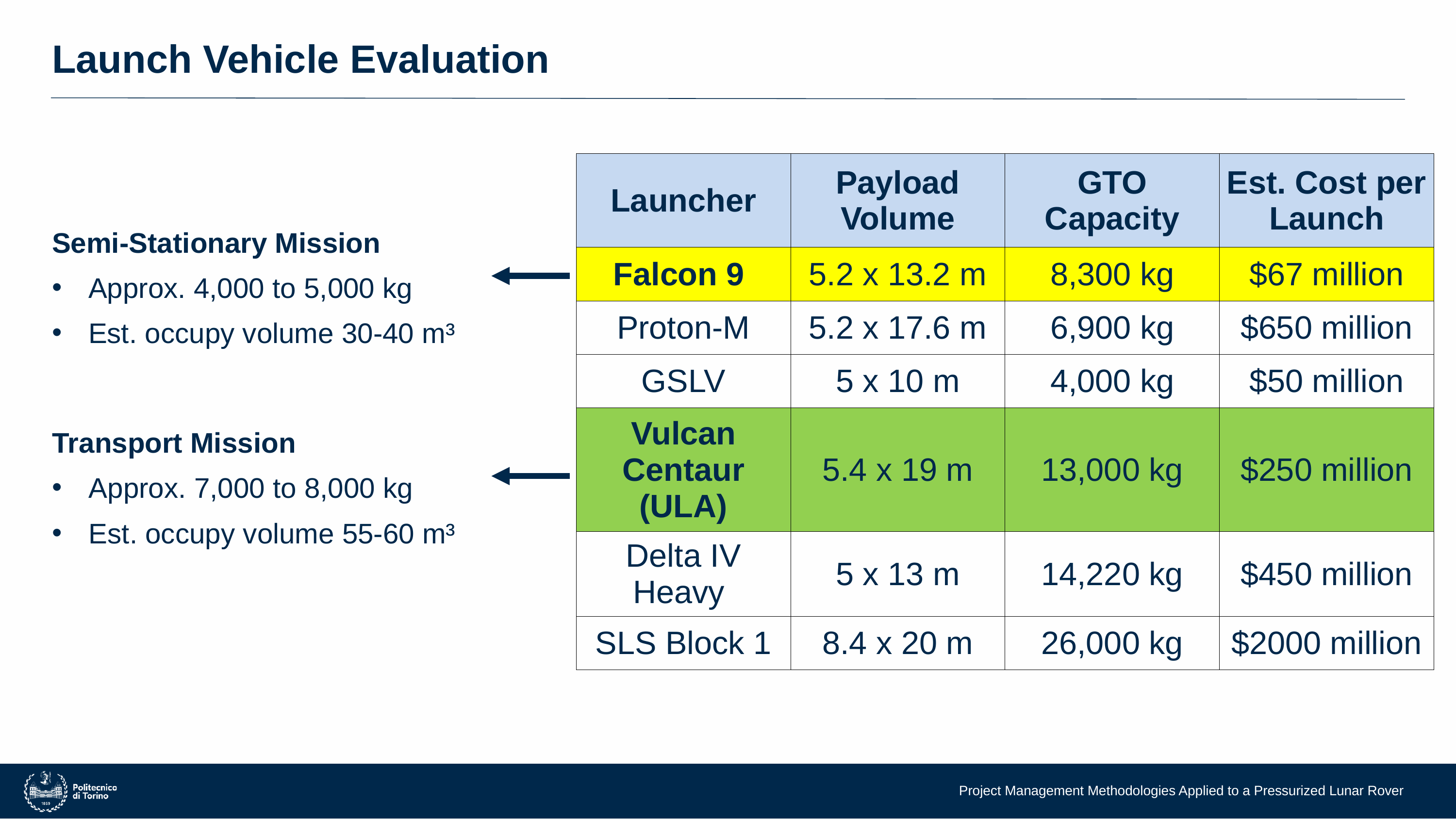

Launch Vehicle Evaluation

| Launcher | Payload Volume | GTO Capacity | Est. Cost per Launch |
| --- | --- | --- | --- |
| Falcon 9 | 5.2 x 13.2 m | 8,300 kg | $67 million |
| Proton-M | 5.2 x 17.6 m | 6,900 kg | $650 million |
| GSLV | 5 x 10 m | 4,000 kg | $50 million |
| Vulcan Centaur (ULA) | 5.4 x 19 m | 13,000 kg | $250 million |
| Delta IV Heavy | 5 x 13 m | 14,220 kg | $450 million |
| SLS Block 1 | 8.4 x 20 m | 26,000 kg | $2000 million |

Semi-Stationary Mission
Approx. 4,000 to 5,000 kg
Est. occupy volume 30-40 m³
Transport Mission
Approx. 7,000 to 8,000 kg
Est. occupy volume 55-60 m³

Project Management Methodologies Applied to a Pressurized Lunar Rover